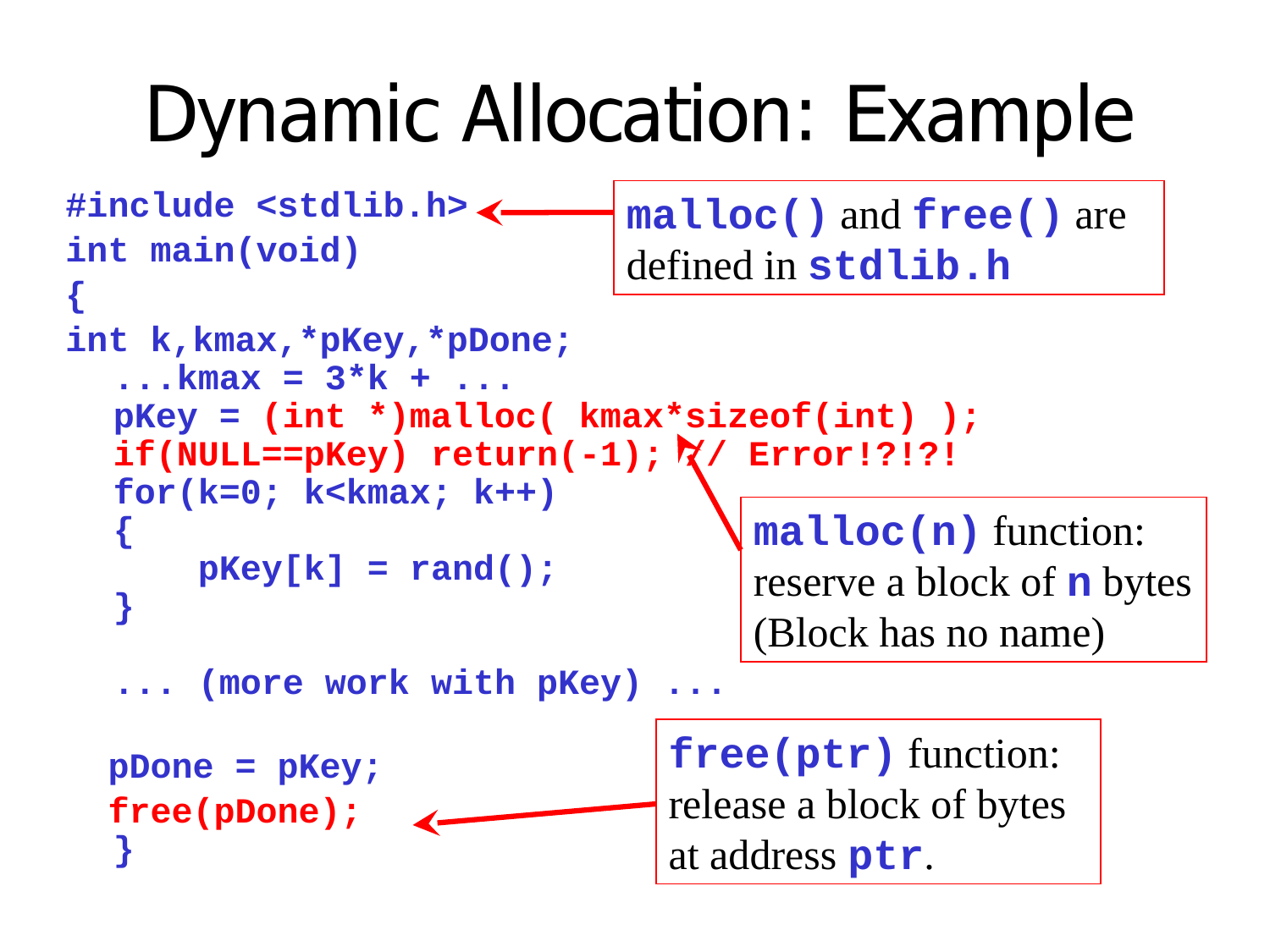

# Dynamic Allocation: Example
#include <stdlib.h>
int main(void)
{
int k,kmax,*pKey,*pDone;
...kmax = 3*k + ...
pKey = (int *)malloc( kmax*sizeof(int) );
if(NULL==pKey) return(-1); // Error!?!?!
for(k=0; k<kmax; k++)
{
    pKey[k] = rand();
}
... (more work with pKey) ...
  pDone = pKey;
  free(pDone);
}
malloc() and free() are
defined in stdlib.h

malloc(n) function:
reserve a block of n bytes
(Block has no name)
free(ptr) function:
release a block of bytes at address ptr.